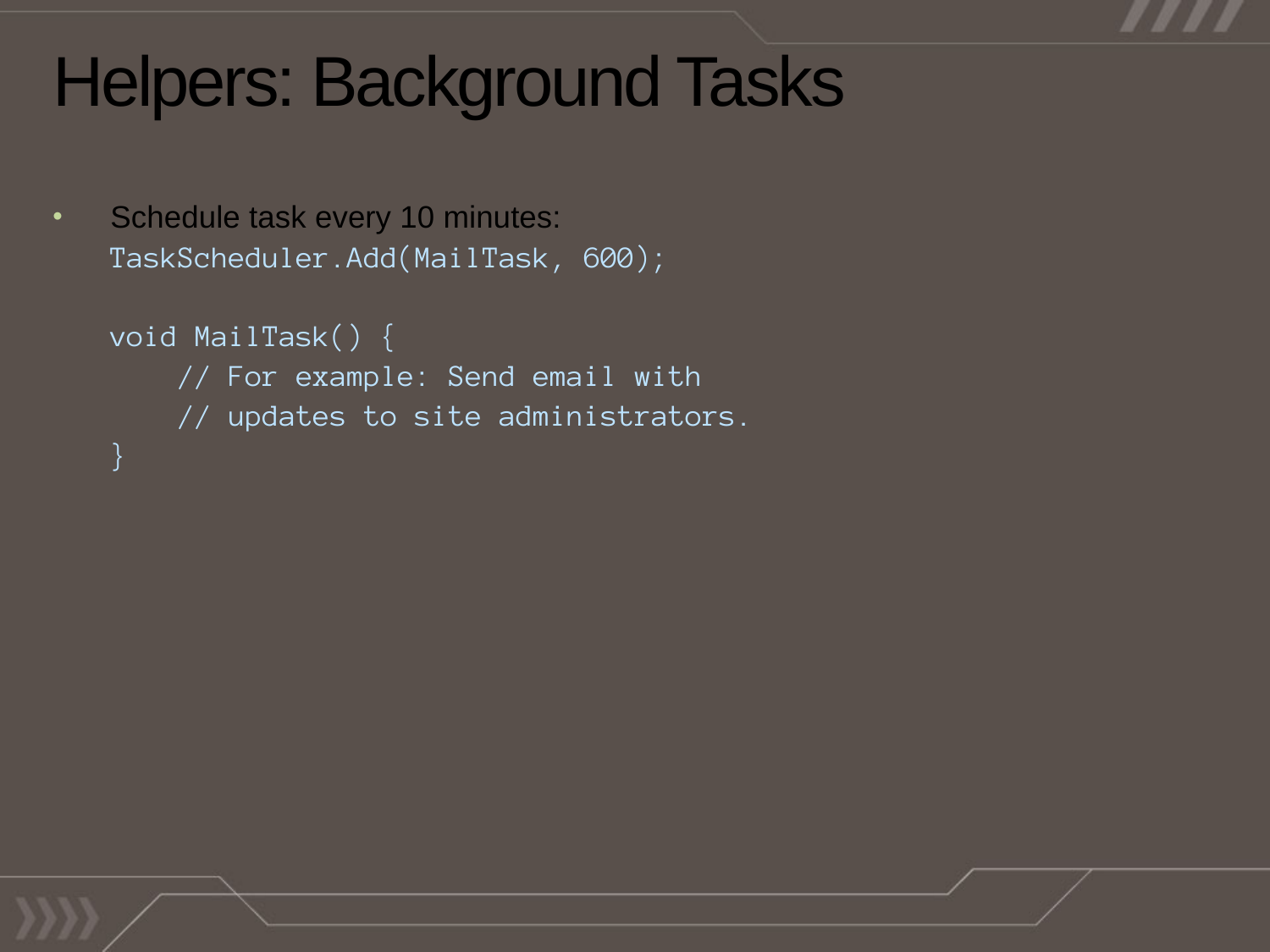

# Helpers: Background Tasks
Schedule task every 10 minutes:
	TaskScheduler.Add(MailTask, 600);

	void MailTask() {
	    // For example: Send email with
	    // updates to site administrators.
	}